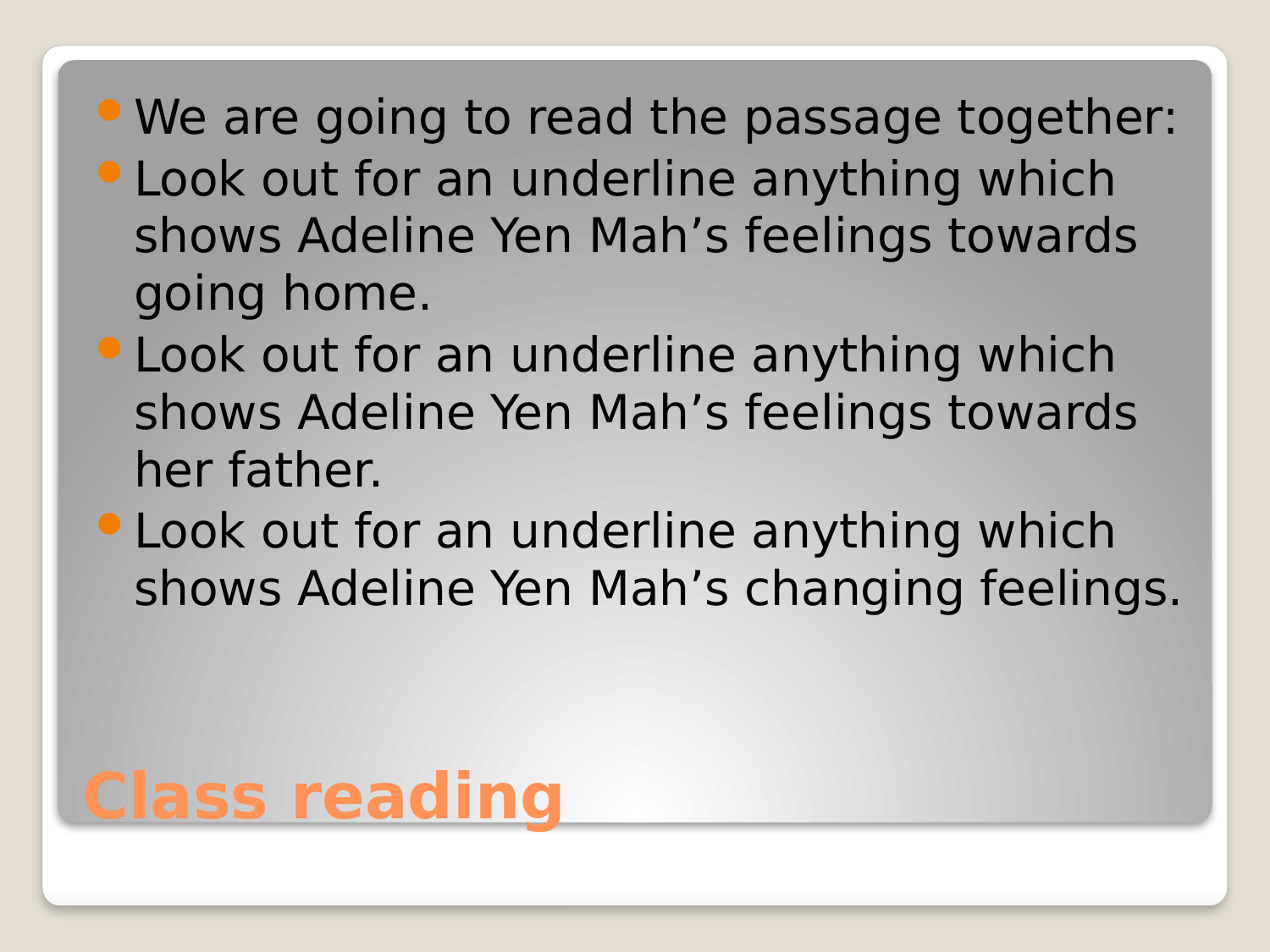

We are going to read the passage together:
Look out for an underline anything which shows Adeline Yen Mah’s feelings towards going home.
Look out for an underline anything which shows Adeline Yen Mah’s feelings towards her father.
Look out for an underline anything which shows Adeline Yen Mah’s changing feelings.
# Class reading